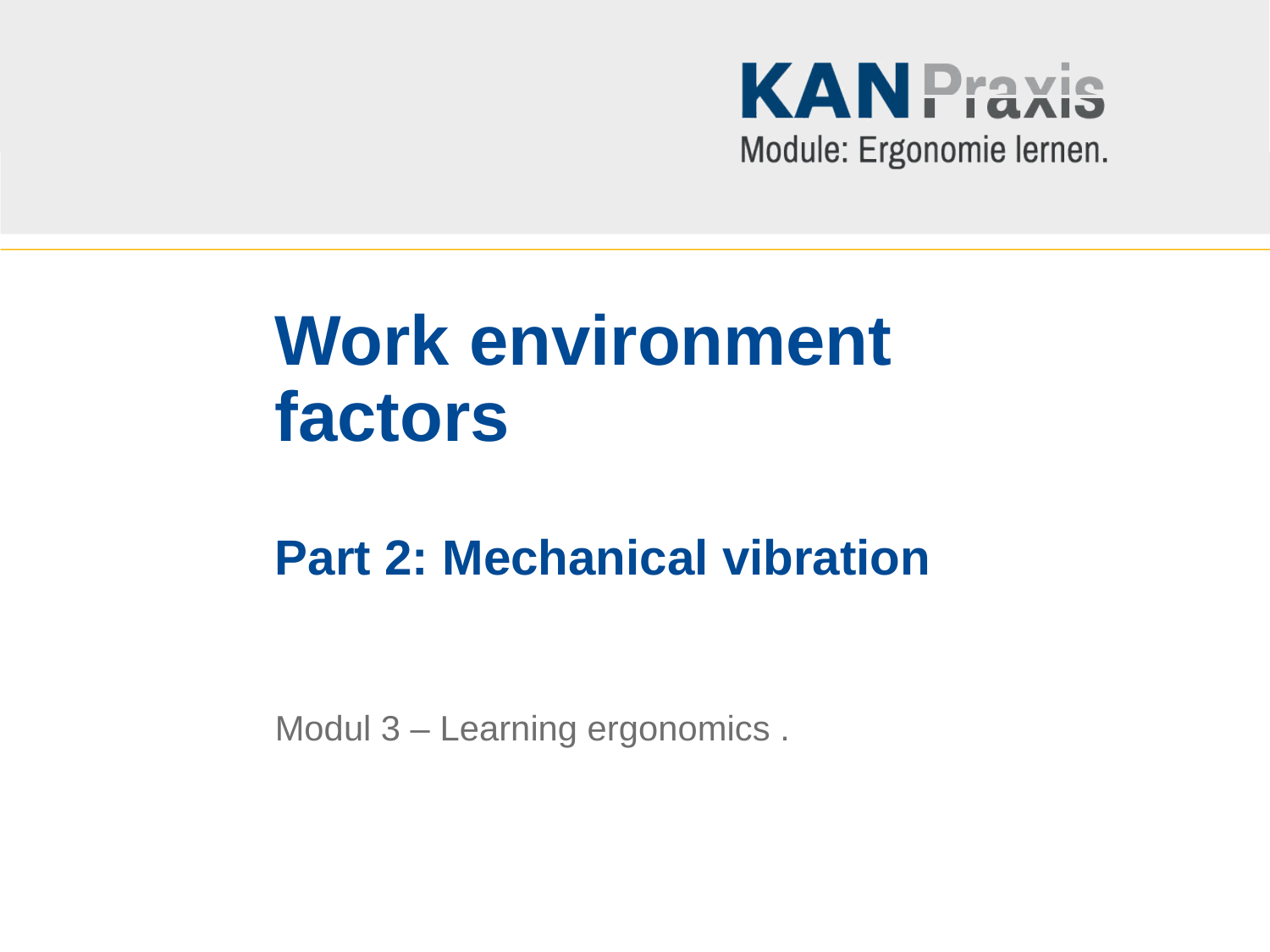

# Work environment factors Part 2: Mechanical vibration
Modul 3 – Learning ergonomics .